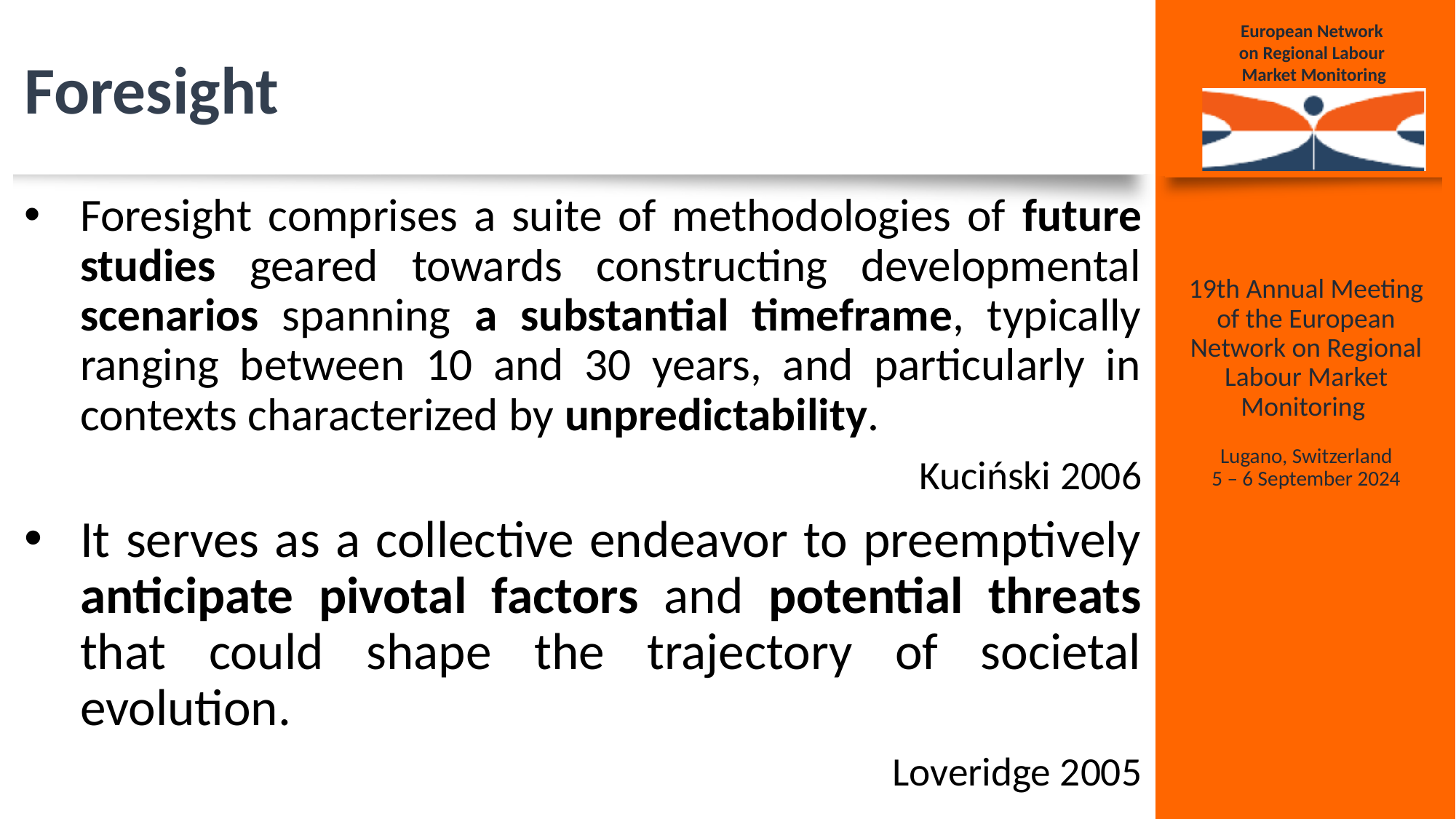

# Foresight
Foresight comprises a suite of methodologies of future studies geared towards constructing developmental scenarios spanning a substantial timeframe, typically ranging between 10 and 30 years, and particularly in contexts characterized by unpredictability.
Kuciński 2006
It serves as a collective endeavor to preemptively anticipate pivotal factors and potential threats that could shape the trajectory of societal evolution.
Loveridge 2005